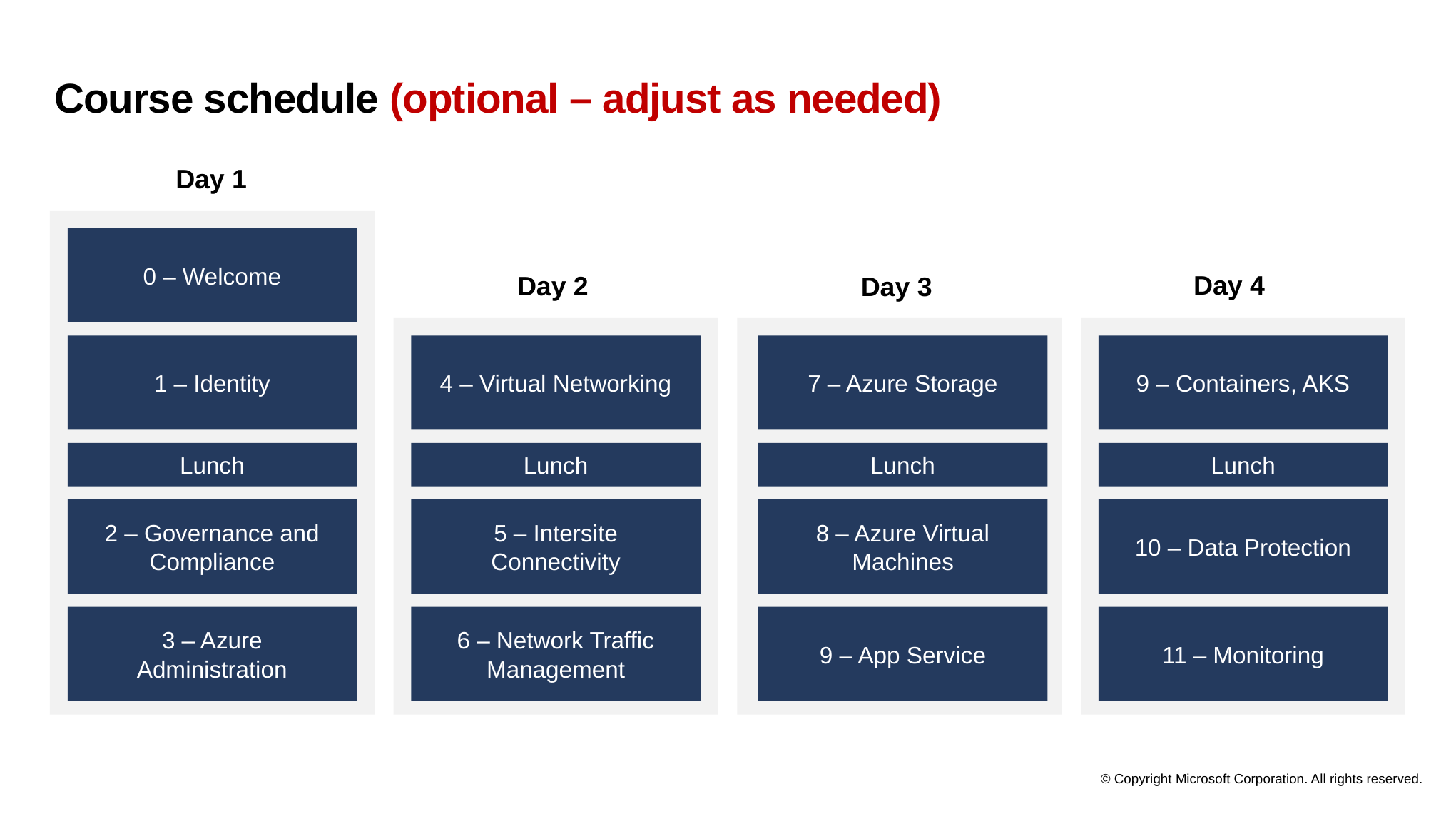

# Course schedule (optional – adjust as needed)
Day 1

0 – Welcome
Day 4
Day 2
Day 3

1 – Identity
4 – Virtual Networking
7 – Azure Storage
9 – Containers, AKS
Lunch
Lunch
Lunch
Lunch
2 – Governance and Compliance
5 – Intersite Connectivity
8 – Azure Virtual Machines
10 – Data Protection
9 – App Service
3 – Azure Administration
6 – Network Traffic Management
11 – Monitoring